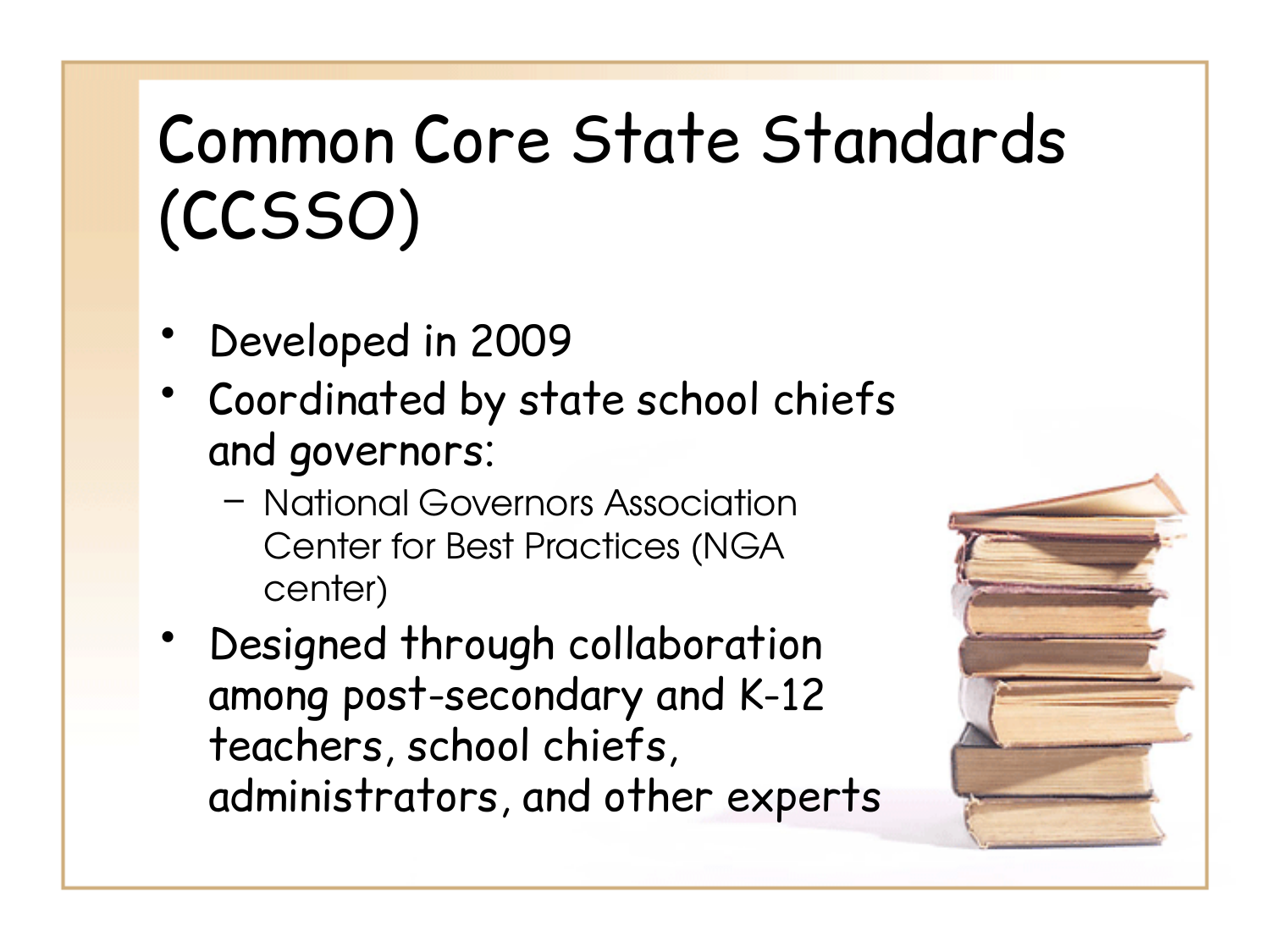

# Common Core State Standards (CCSSO)
Developed in 2009
Coordinated by state school chiefs and governors:
National Governors Association Center for Best Practices (NGA center)
Designed through collaboration among post-secondary and K-12 teachers, school chiefs, administrators, and other experts